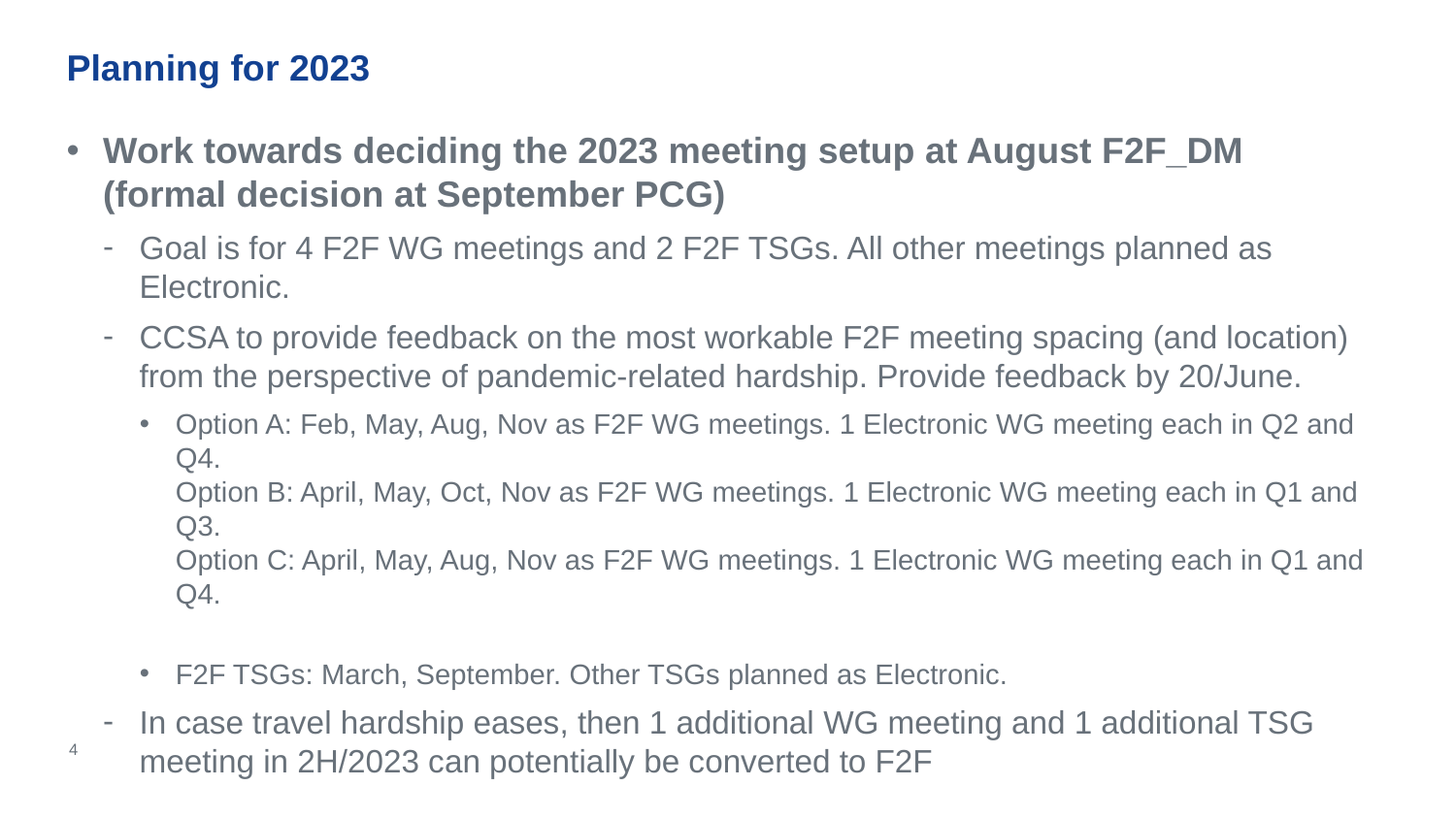

# Planning for 2023
Work towards deciding the 2023 meeting setup at August F2F_DM (formal decision at September PCG)
Goal is for 4 F2F WG meetings and 2 F2F TSGs. All other meetings planned as Electronic.
CCSA to provide feedback on the most workable F2F meeting spacing (and location) from the perspective of pandemic-related hardship. Provide feedback by 20/June.
Option A: Feb, May, Aug, Nov as F2F WG meetings. 1 Electronic WG meeting each in Q2 and Q4.
Option B: April, May, Oct, Nov as F2F WG meetings. 1 Electronic WG meeting each in Q1 and Q3.
Option C: April, May, Aug, Nov as F2F WG meetings. 1 Electronic WG meeting each in Q1 and Q4.
F2F TSGs: March, September. Other TSGs planned as Electronic.
In case travel hardship eases, then 1 additional WG meeting and 1 additional TSG meeting in 2H/2023 can potentially be converted to F2F